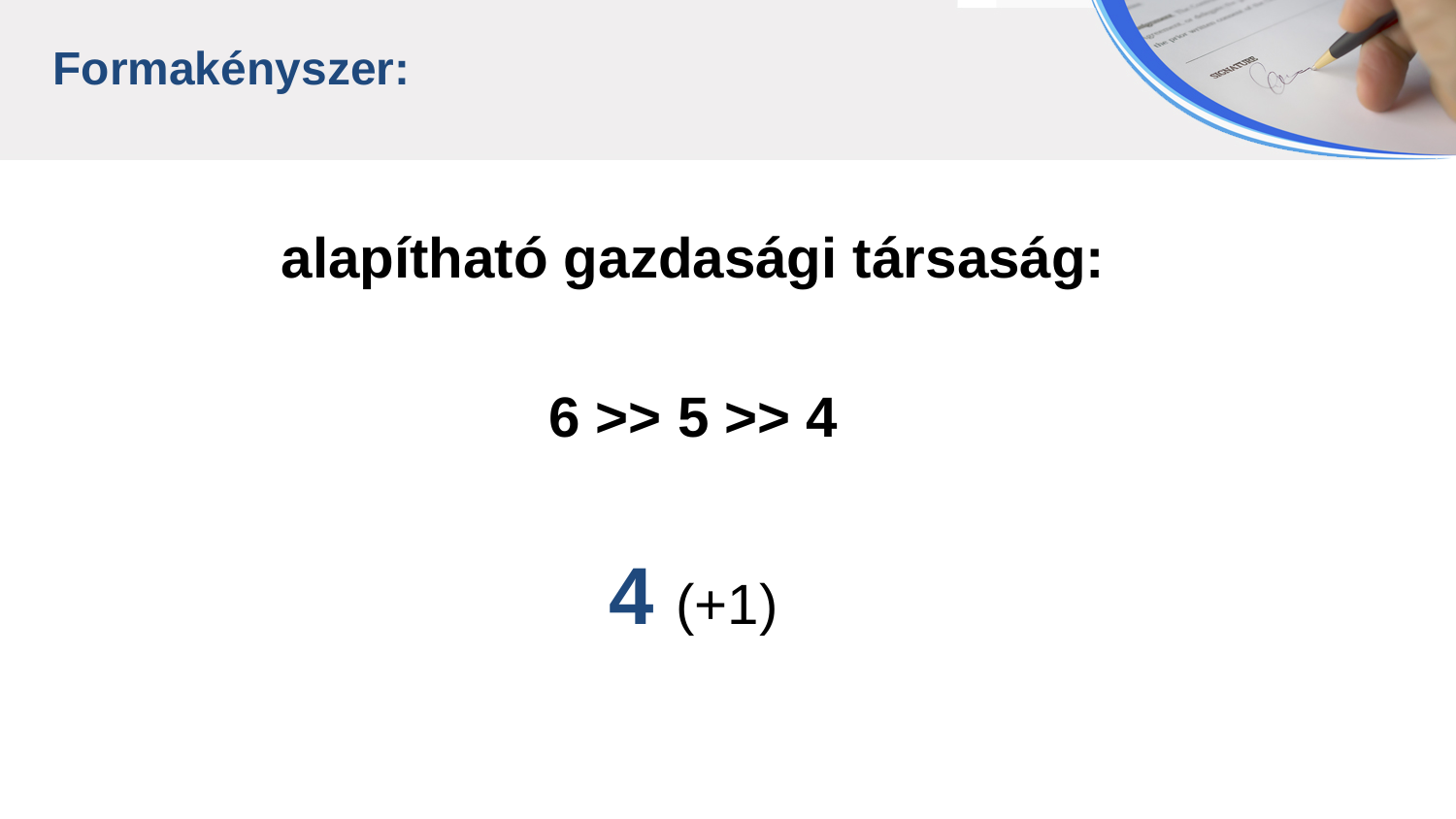

Formakényszer:

alapítható gazdasági társaság:

6 >> 5 >> 4

4 (+1)